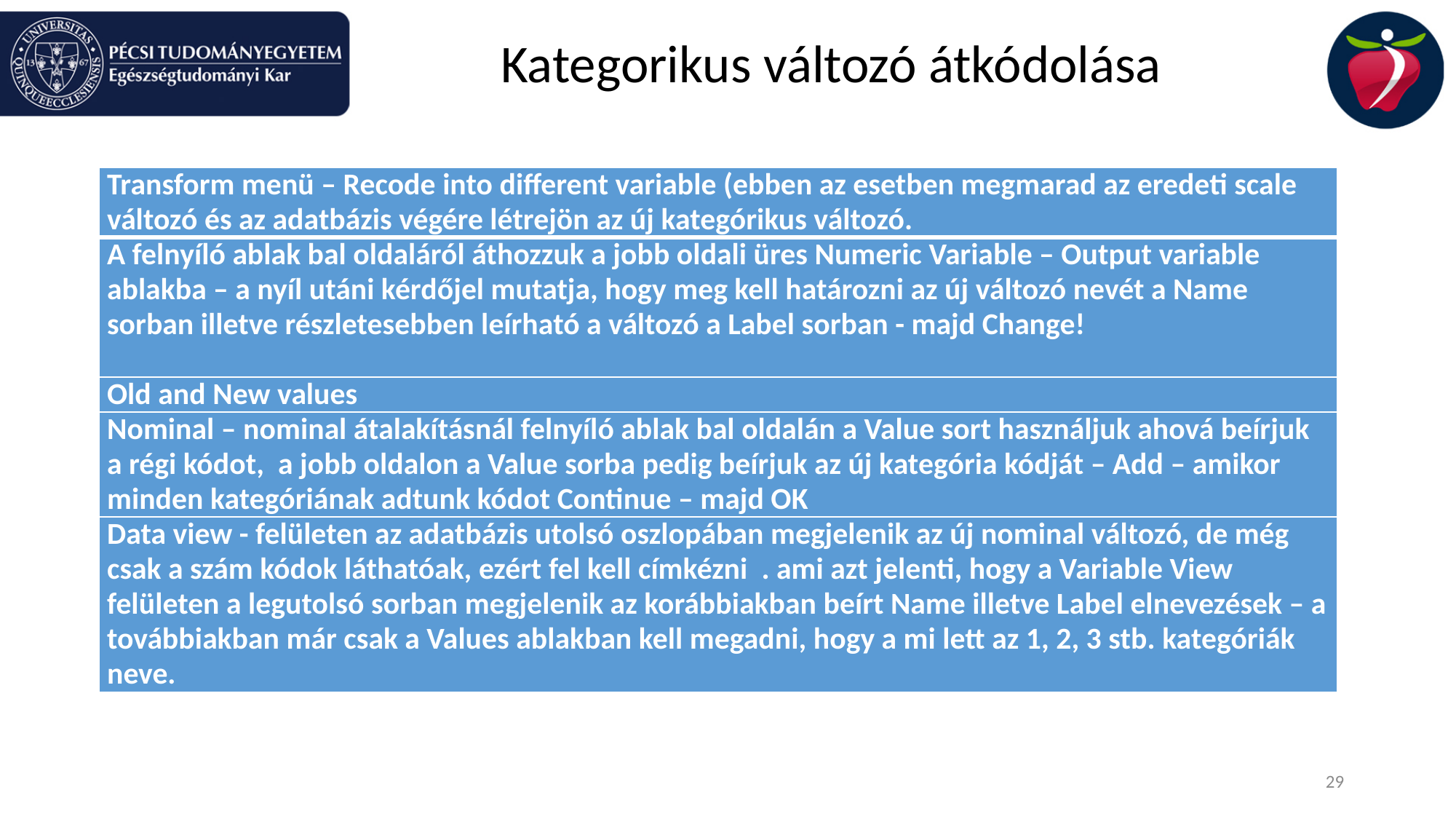

# Kategorikus változó átkódolása
| Transform menü – Recode into different variable (ebben az esetben megmarad az eredeti scale változó és az adatbázis végére létrejön az új kategórikus változó. |
| --- |
| A felnyíló ablak bal oldaláról áthozzuk a jobb oldali üres Numeric Variable – Output variable ablakba – a nyíl utáni kérdőjel mutatja, hogy meg kell határozni az új változó nevét a Name sorban illetve részletesebben leírható a változó a Label sorban - majd Change! |
| Old and New values |
| Nominal – nominal átalakításnál felnyíló ablak bal oldalán a Value sort használjuk ahová beírjuk a régi kódot, a jobb oldalon a Value sorba pedig beírjuk az új kategória kódját – Add – amikor minden kategóriának adtunk kódot Continue – majd OK |
| Data view - felületen az adatbázis utolsó oszlopában megjelenik az új nominal változó, de még csak a szám kódok láthatóak, ezért fel kell címkézni . ami azt jelenti, hogy a Variable View felületen a legutolsó sorban megjelenik az korábbiakban beírt Name illetve Label elnevezések – a továbbiakban már csak a Values ablakban kell megadni, hogy a mi lett az 1, 2, 3 stb. kategóriák neve. |
29